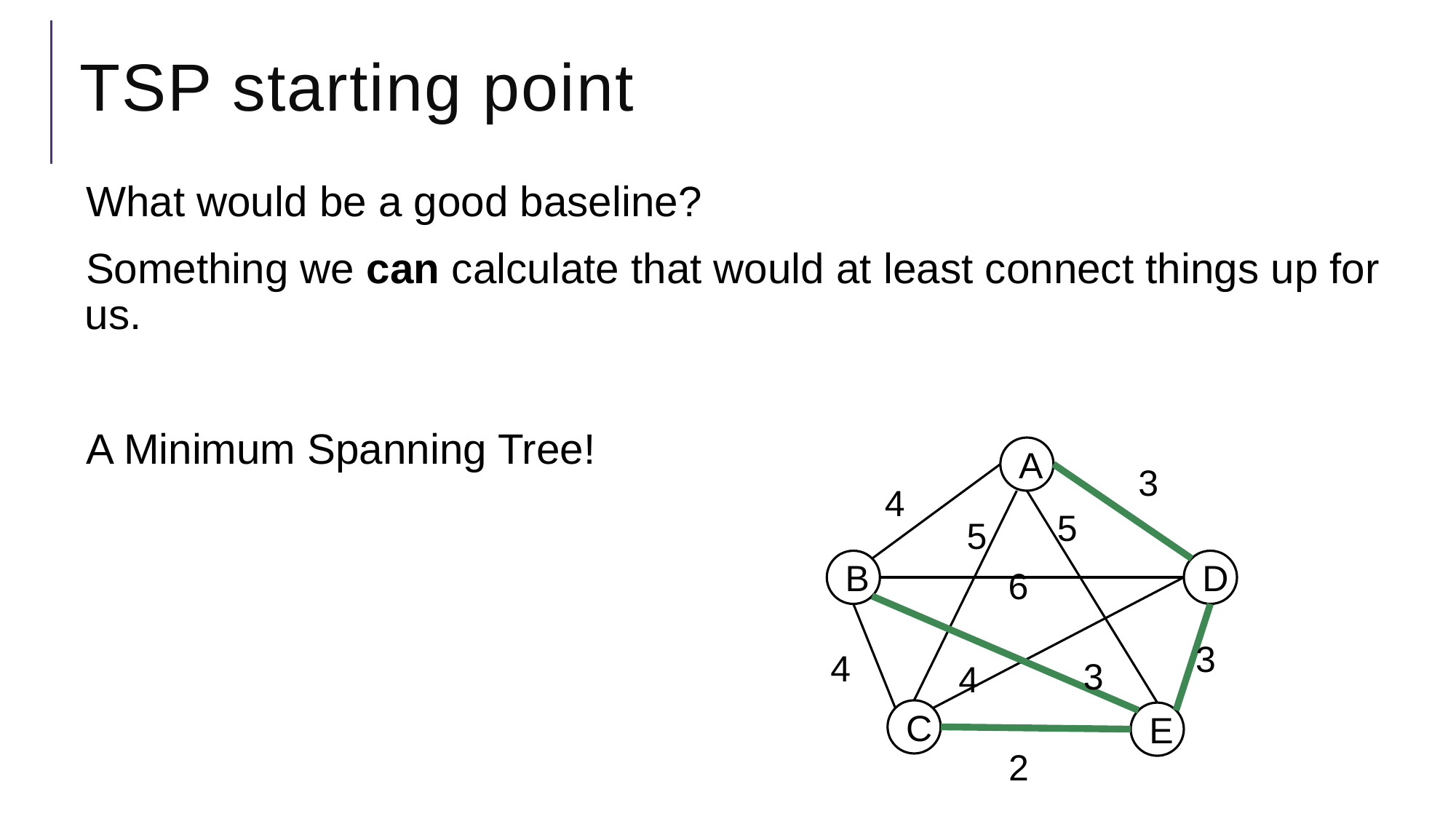

# TSP starting point
What would be a good baseline?
Something we can calculate that would at least connect things up for us.

A Minimum Spanning Tree!
A
3
4
5
5
D
B
6
3
4
3
4
C
E
2